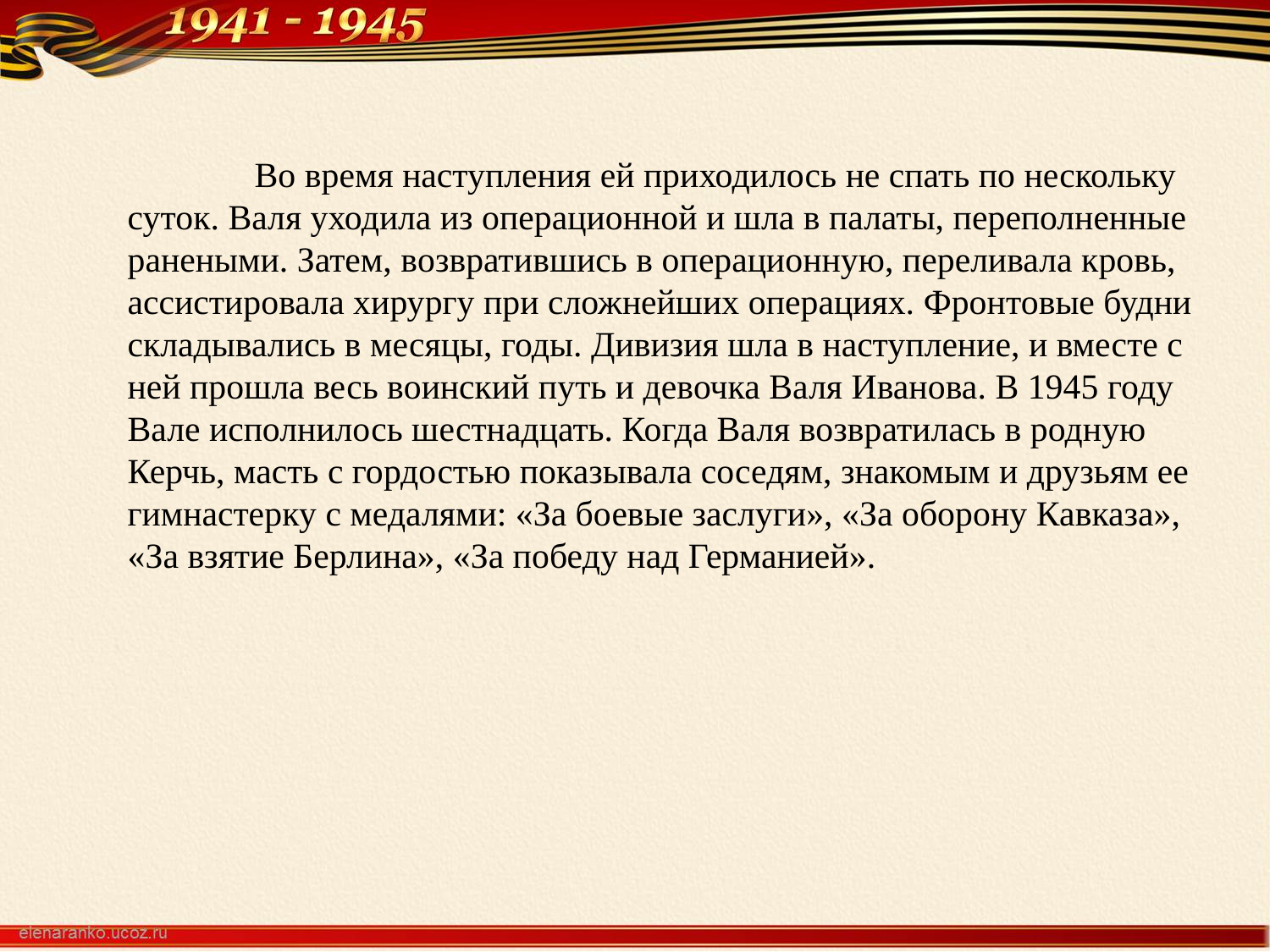

Во время наступления ей приходилось не спать по нескольку суток. Валя уходила из операционной и шла в палаты, переполненные ранеными. Затем, возвратившись в операционную, переливала кровь, ассистировала хирургу при сложнейших операциях. Фронтовые будни складывались в месяцы, годы. Дивизия шла в наступление, и вместе с ней прошла весь воинский путь и девочка Валя Иванова. В 1945 году Вале исполнилось шестнадцать. Когда Валя возвратилась в родную Керчь, масть с гордостью показывала соседям, знакомым и друзьям ее гимнастерку с медалями: «За боевые заслуги», «За оборону Кавказа», «За взятие Берлина», «За победу над Германией».